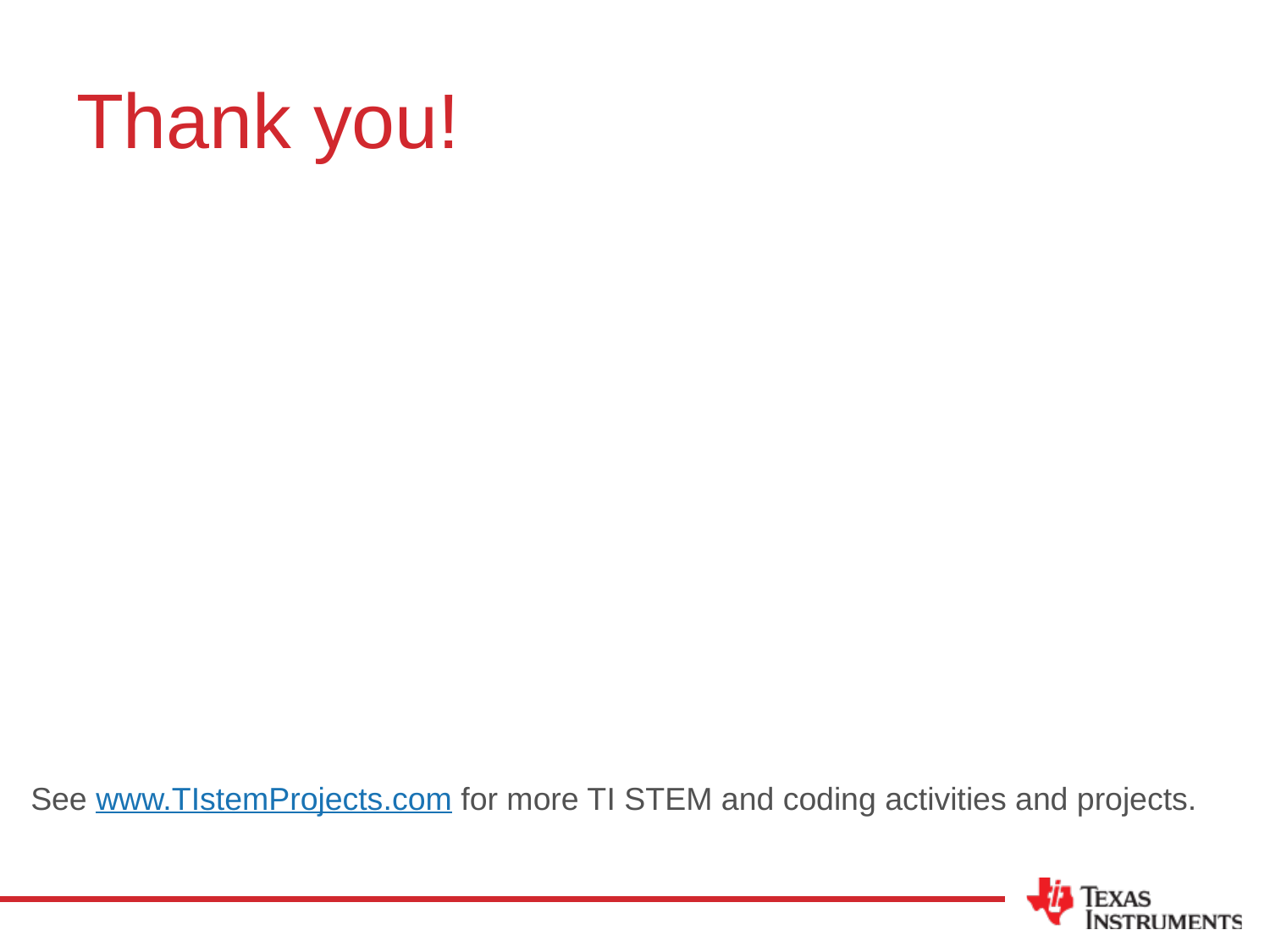

# Thank you!
See www.TIstemProjects.com for more TI STEM and coding activities and projects.